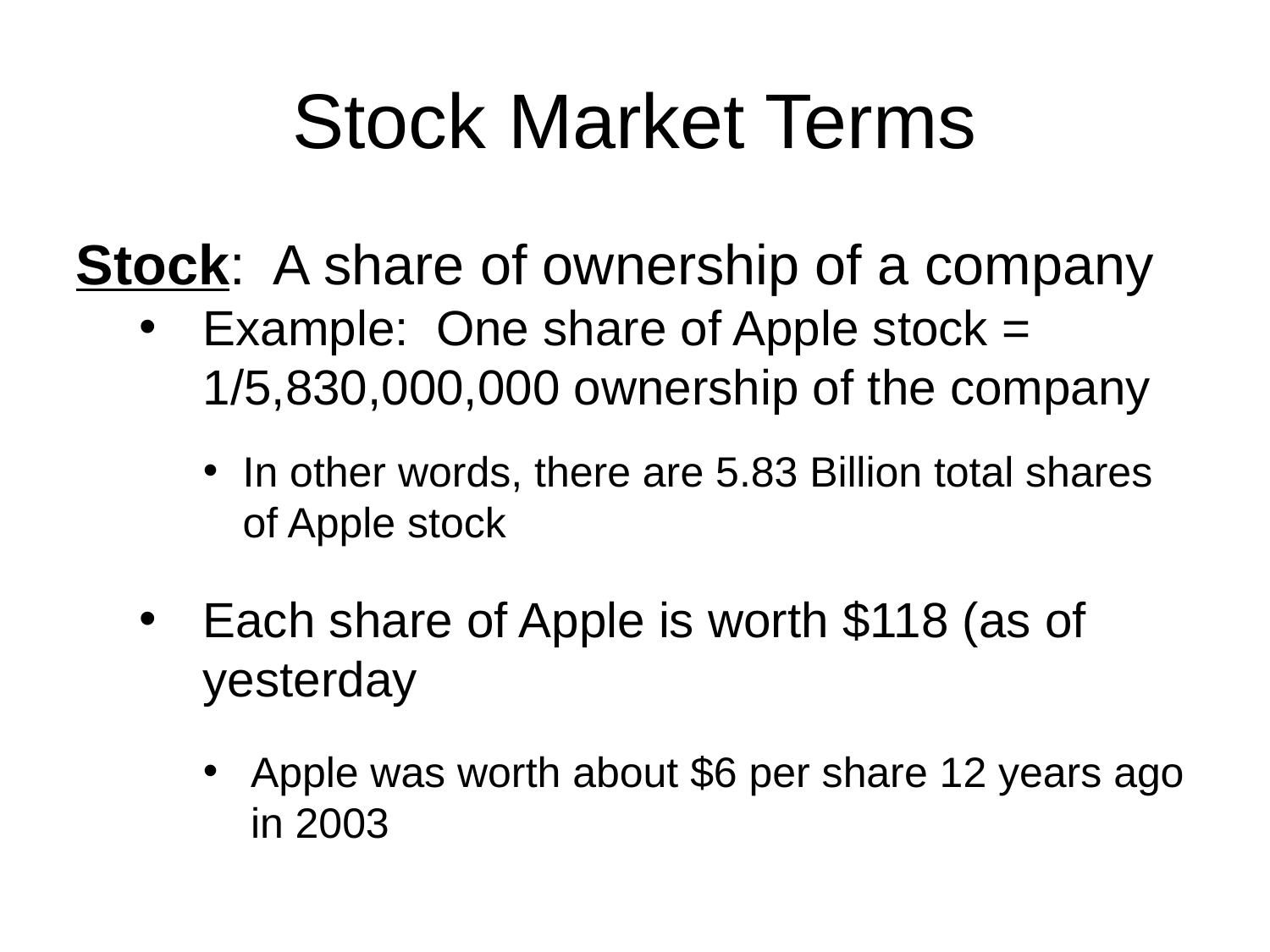

Stock Market Terms
Stock:  A share of ownership of a company
Example:  One share of Apple stock = 1/5,830,000,000 ownership of the company

In other words, there are 5.83 Billion total shares of Apple stock

Each share of Apple is worth $118 (as of yesterday

Apple was worth about $6 per share 12 years ago in 2003